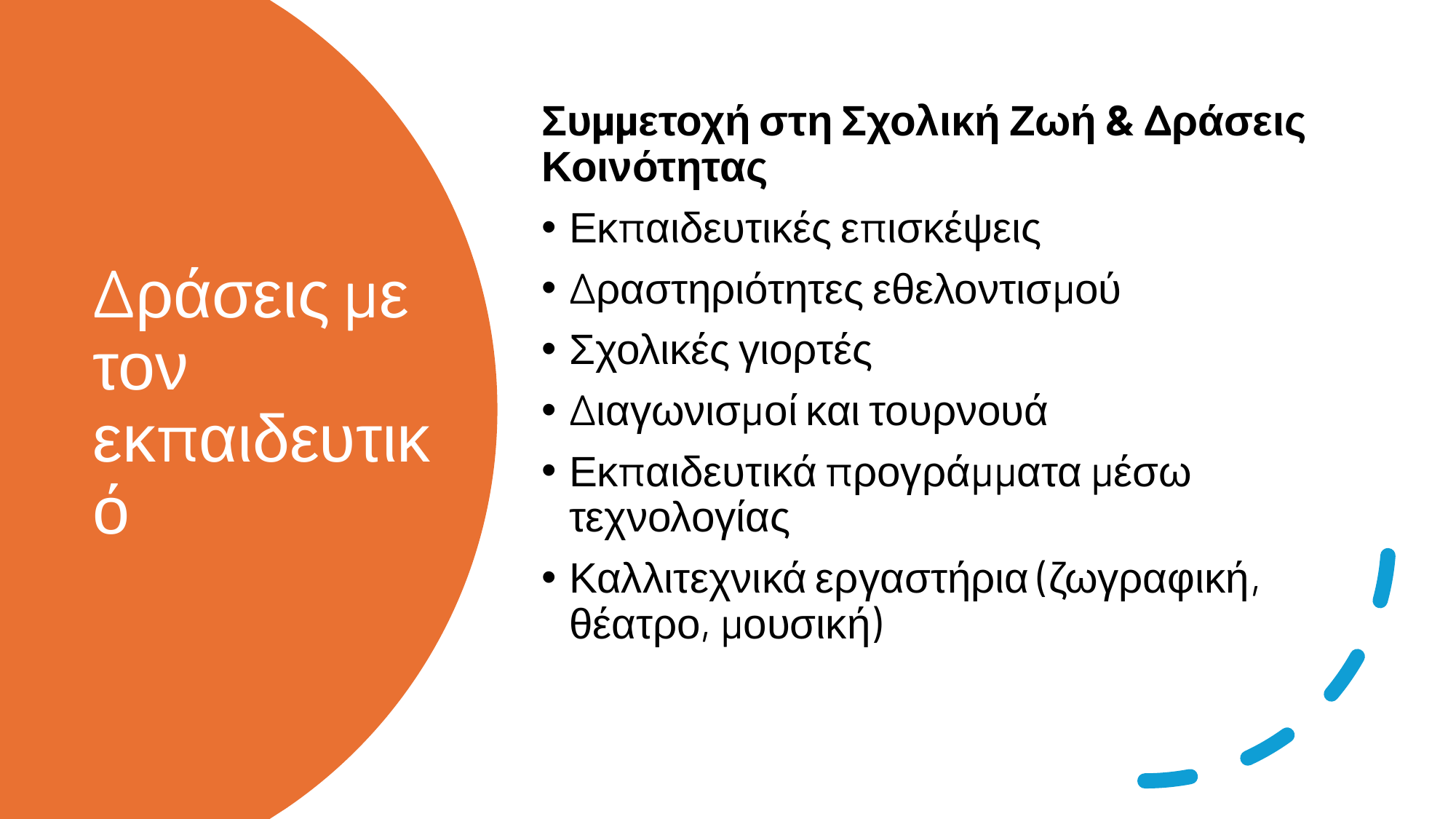

Συμμετοχή στη Σχολική Ζωή & Δράσεις Κοινότητας
Εκπαιδευτικές επισκέψεις
Δραστηριότητες εθελοντισμού
Σχολικές γιορτές
Διαγωνισμοί και τουρνουά
Εκπαιδευτικά προγράμματα μέσω τεχνολογίας
Καλλιτεχνικά εργαστήρια (ζωγραφική, θέατρο, μουσική)

# Δράσεις με τον εκπαιδευτικό